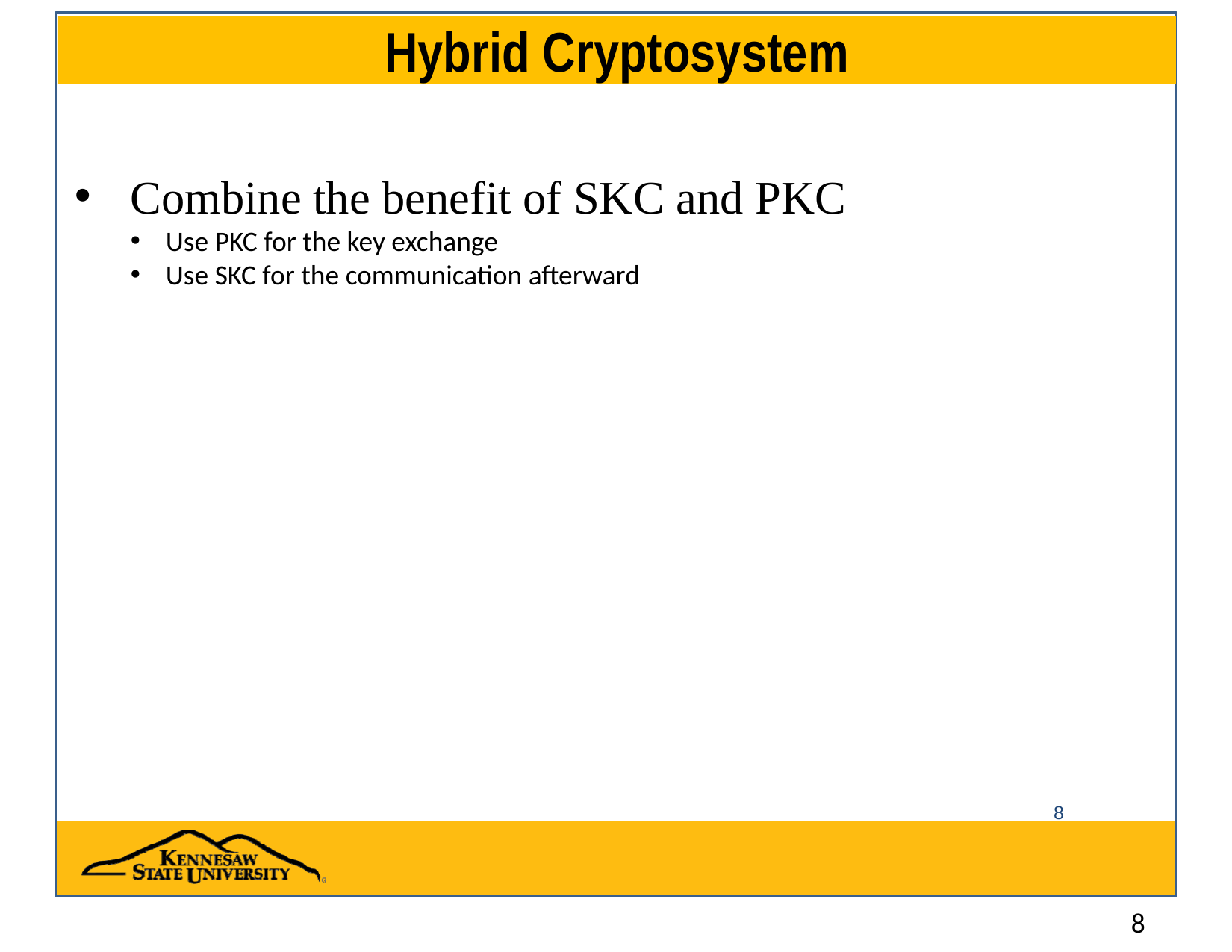

# Hybrid Cryptosystem
Combine the benefit of SKC and PKC
Use PKC for the key exchange
Use SKC for the communication afterward
8